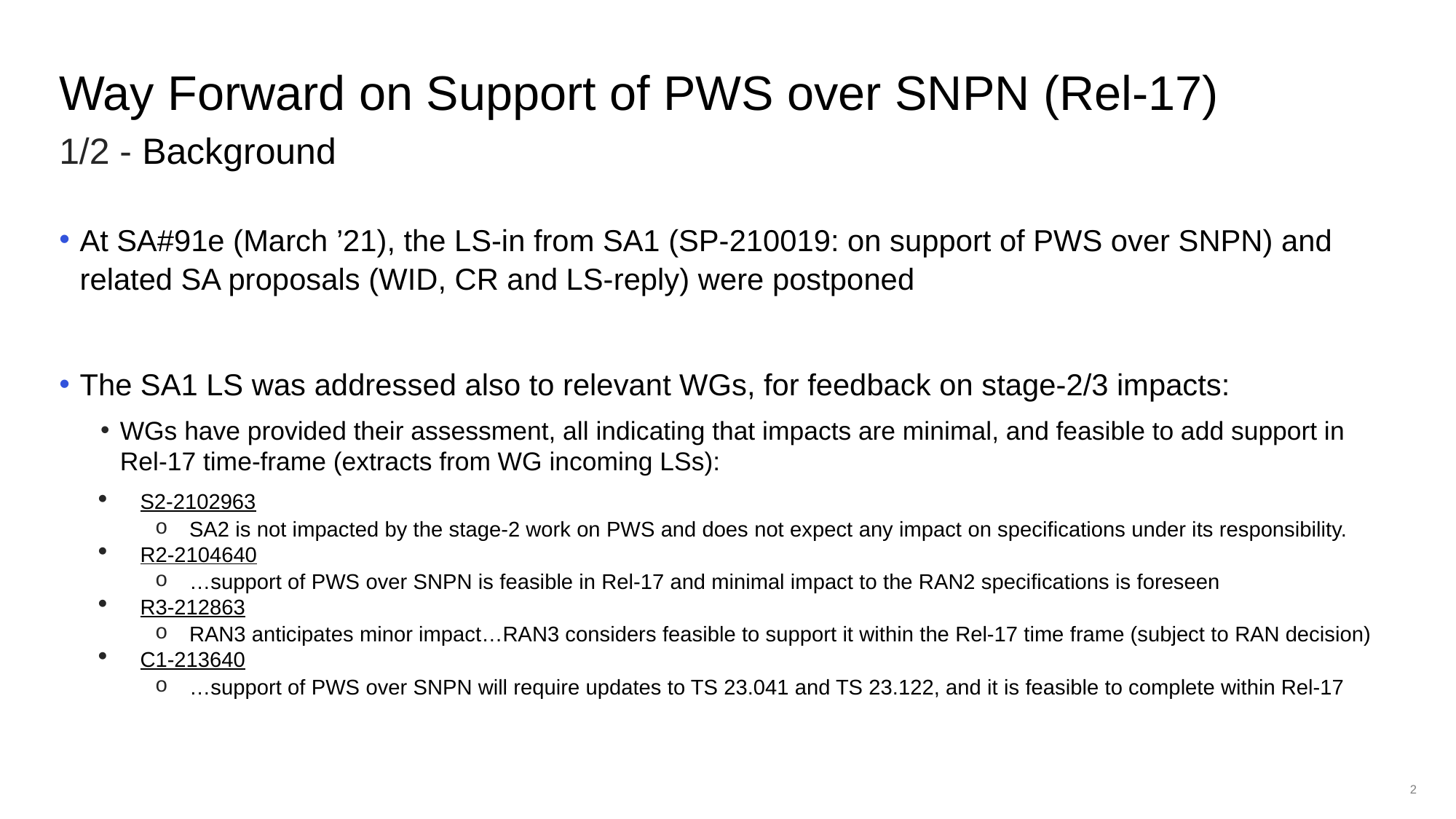

# Way Forward on Support of PWS over SNPN (Rel-17)
1/2 - Background
At SA#91e (March ’21), the LS-in from SA1 (SP-210019: on support of PWS over SNPN) and related SA proposals (WID, CR and LS-reply) were postponed
The SA1 LS was addressed also to relevant WGs, for feedback on stage-2/3 impacts:
WGs have provided their assessment, all indicating that impacts are minimal, and feasible to add support in Rel-17 time-frame (extracts from WG incoming LSs):
S2-2102963
SA2 is not impacted by the stage-2 work on PWS and does not expect any impact on specifications under its responsibility.
R2-2104640
…support of PWS over SNPN is feasible in Rel-17 and minimal impact to the RAN2 specifications is foreseen
R3-212863
RAN3 anticipates minor impact…RAN3 considers feasible to support it within the Rel-17 time frame (subject to RAN decision)
C1-213640
…support of PWS over SNPN will require updates to TS 23.041 and TS 23.122, and it is feasible to complete within Rel-17